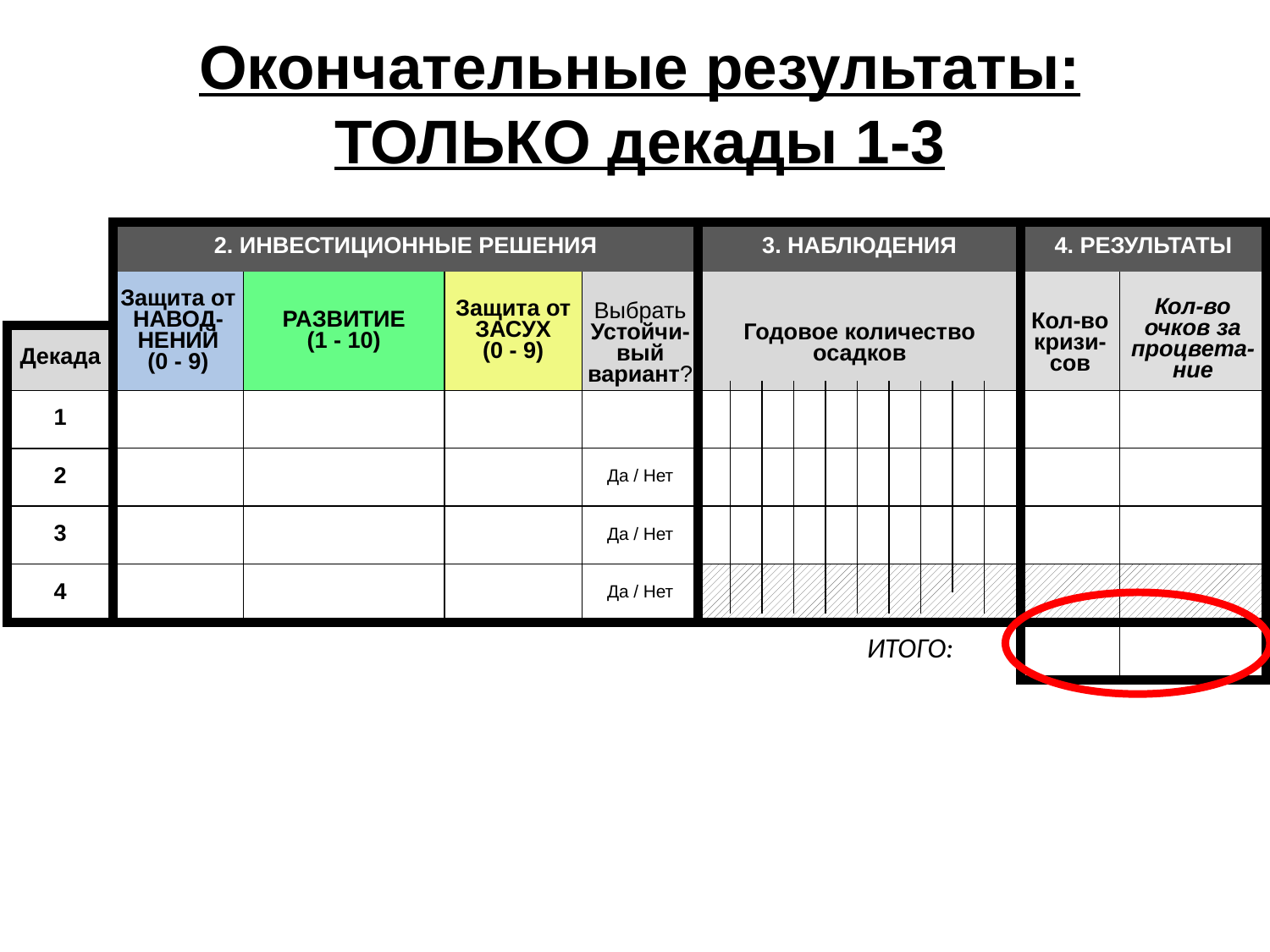

Окончательные результаты: ТОЛЬКО декады 1-3
|  | 2. ИНВЕСТИЦИОННЫЕ РЕШЕНИЯ |  |  |  | 3. НАБЛЮДЕНИЯ | 4. РЕЗУЛЬТАТЫ |  |
| --- | --- | --- | --- | --- | --- | --- | --- |
|  | Защита от НАВОД-НЕНИЙ (0 - 9) | РАЗВИТИЕ (1 - 10) | Защита от ЗАСУХ (0 - 9) | Выбрать Устойчи-вый вариант? | Годовое количество осадков | Кол-во кризи-сов | Кол-во очков за процвета-ние |
| Декада |  |  |  |  |  |  |  |
| 1 |  |  |  |  |  |  |  |
| 2 |  |  |  | Да / Нет |  |  |  |
| 3 |  |  |  | Да / Нет |  |  |  |
| 4 |  |  |  | Да / Нет |  |  |  |
|  |  |  |  |  | ИТОГО: |  |  |